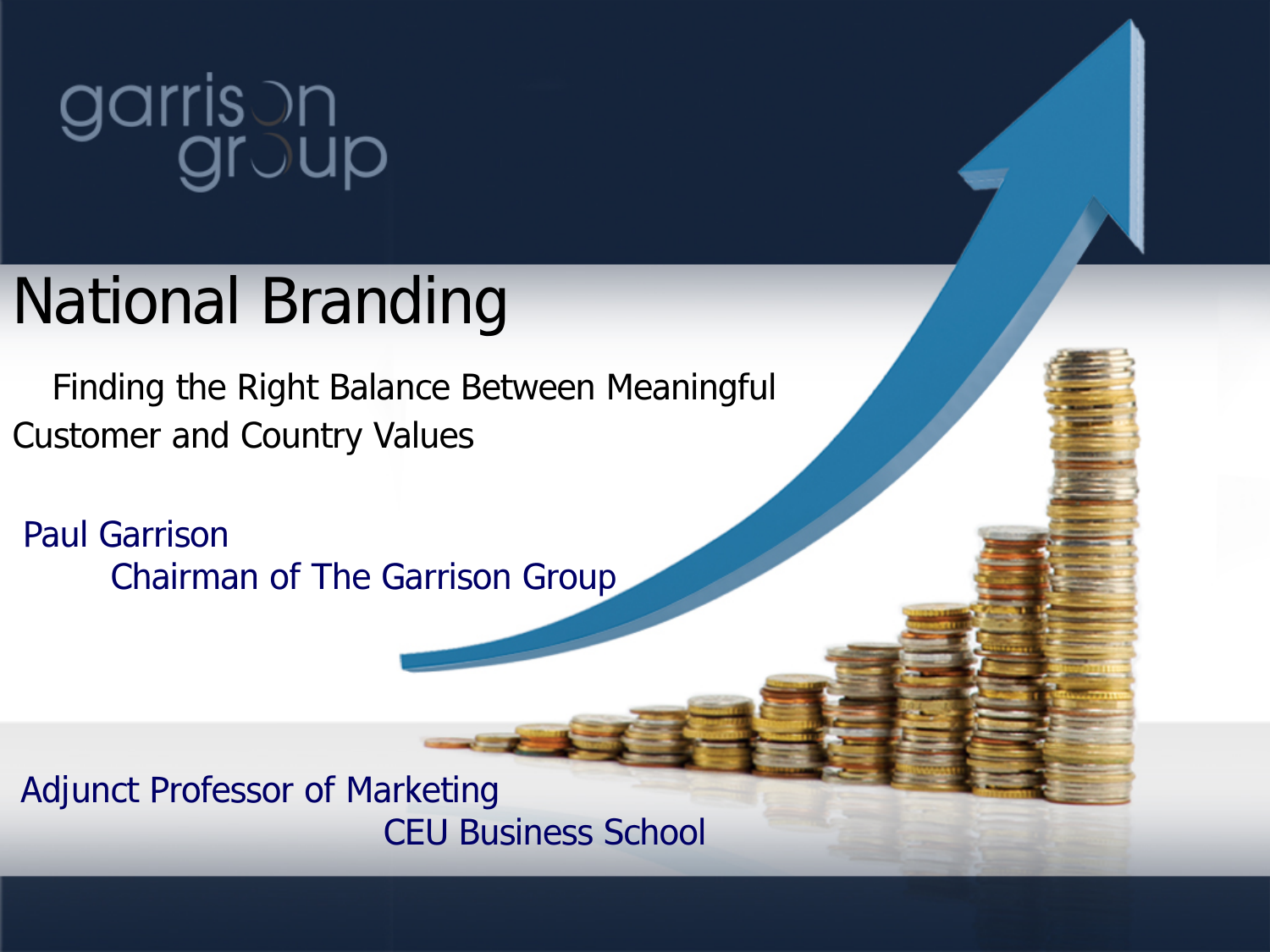

National Branding                     Finding the Right Balance Between Meaningful  Customer and Country Values

Paul Garrison                                                                  Chairman of The Garrison Group
Adjunct Professor of Marketing                                                                  CEU Business School